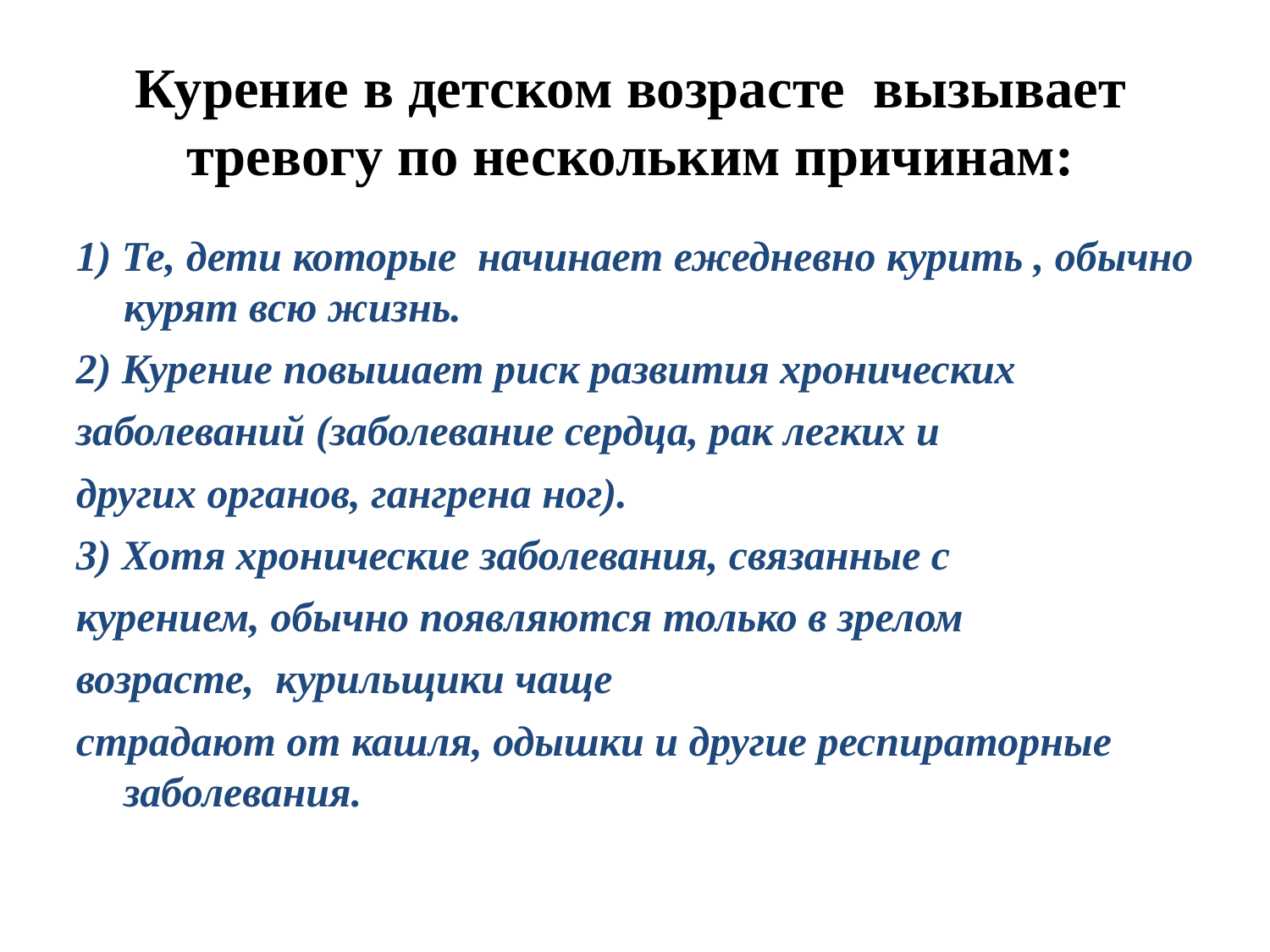

Курение в детском возрасте  вызывает
тревогу по нескольким причинам:
1) Те, дети которые  начинает ежедневно курить , обычно курят всю жизнь.
2) Курение повышает риск развития хронических
заболеваний (заболевание сердца, рак легких и
других органов, гангрена ног).
3) Хотя хронические заболевания, связанные с
курением, обычно появляются только в зрелом
возрасте,  курильщики чаще
страдают от кашля, одышки и другие респираторные заболевания.